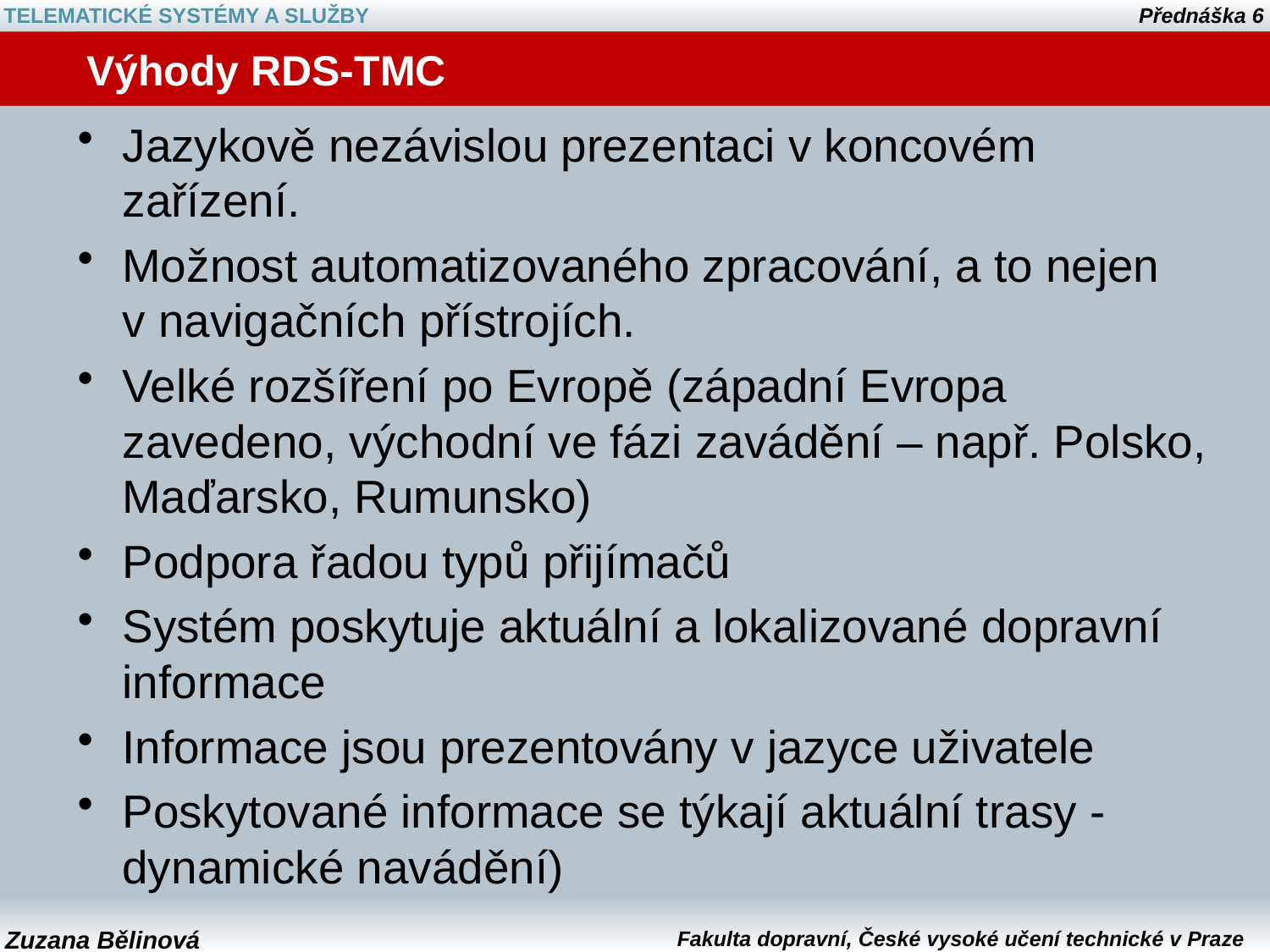

# Výhody RDS-TMC
Jazykově nezávislou prezentaci v koncovém zařízení.
Možnost automatizovaného zpracování, a to nejen v navigačních přístrojích.
Velké rozšíření po Evropě (západní Evropa zavedeno, východní ve fázi zavádění – např. Polsko, Maďarsko, Rumunsko)
Podpora řadou typů přijímačů
Systém poskytuje aktuální a lokalizované dopravní informace
Informace jsou prezentovány v jazyce uživatele
Poskytované informace se týkají aktuální trasy - dynamické navádění)